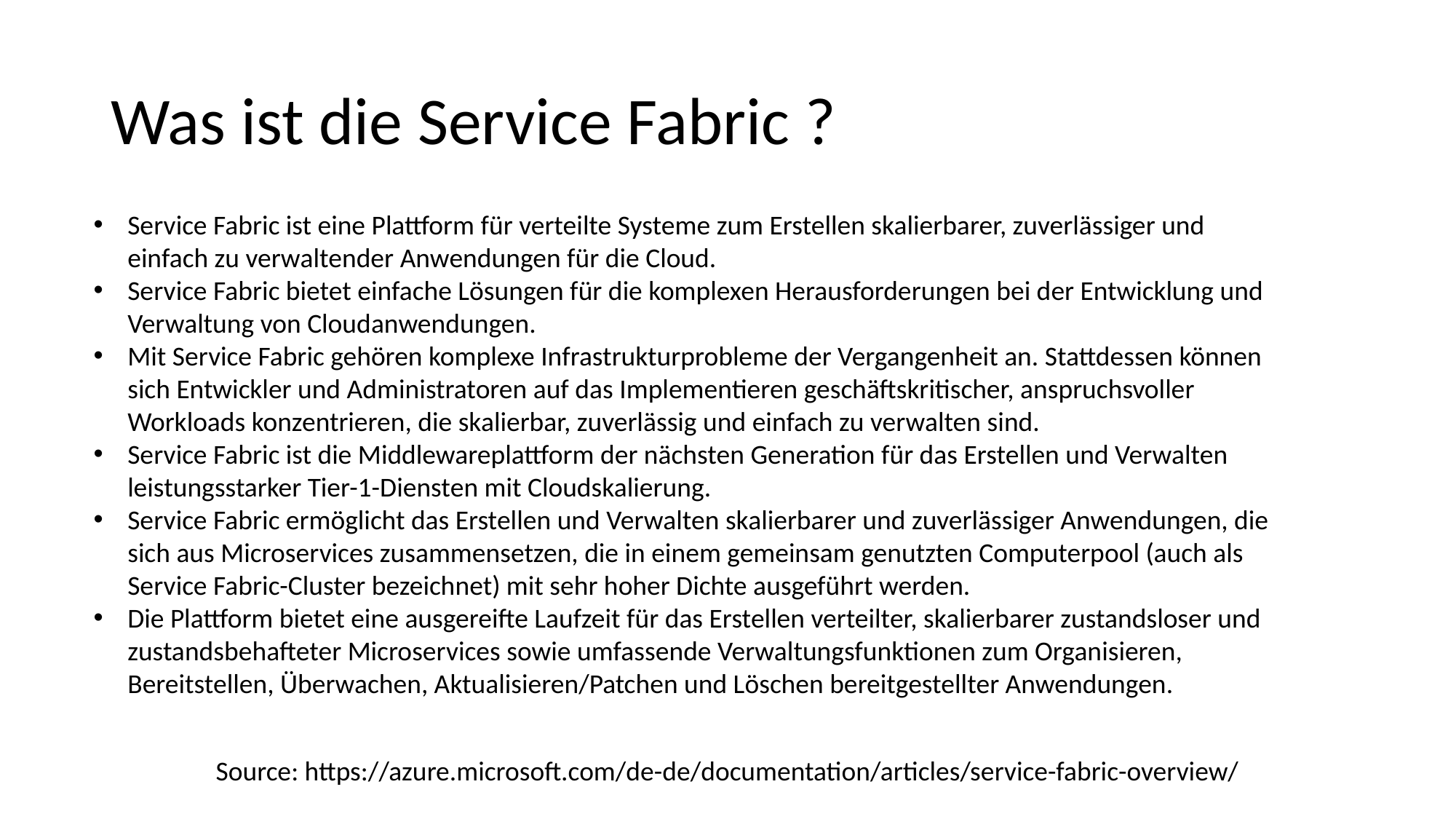

# Was ist die Service Fabric ?
Service Fabric ist eine Plattform für verteilte Systeme zum Erstellen skalierbarer, zuverlässiger und einfach zu verwaltender Anwendungen für die Cloud.
Service Fabric bietet einfache Lösungen für die komplexen Herausforderungen bei der Entwicklung und Verwaltung von Cloudanwendungen.
Mit Service Fabric gehören komplexe Infrastrukturprobleme der Vergangenheit an. Stattdessen können sich Entwickler und Administratoren auf das Implementieren geschäftskritischer, anspruchsvoller Workloads konzentrieren, die skalierbar, zuverlässig und einfach zu verwalten sind.
Service Fabric ist die Middlewareplattform der nächsten Generation für das Erstellen und Verwalten leistungsstarker Tier-1-Diensten mit Cloudskalierung.
Service Fabric ermöglicht das Erstellen und Verwalten skalierbarer und zuverlässiger Anwendungen, die sich aus Microservices zusammensetzen, die in einem gemeinsam genutzten Computerpool (auch als Service Fabric-Cluster bezeichnet) mit sehr hoher Dichte ausgeführt werden.
Die Plattform bietet eine ausgereifte Laufzeit für das Erstellen verteilter, skalierbarer zustandsloser und zustandsbehafteter Microservices sowie umfassende Verwaltungsfunktionen zum Organisieren, Bereitstellen, Überwachen, Aktualisieren/Patchen und Löschen bereitgestellter Anwendungen.
Source: https://azure.microsoft.com/de-de/documentation/articles/service-fabric-overview/